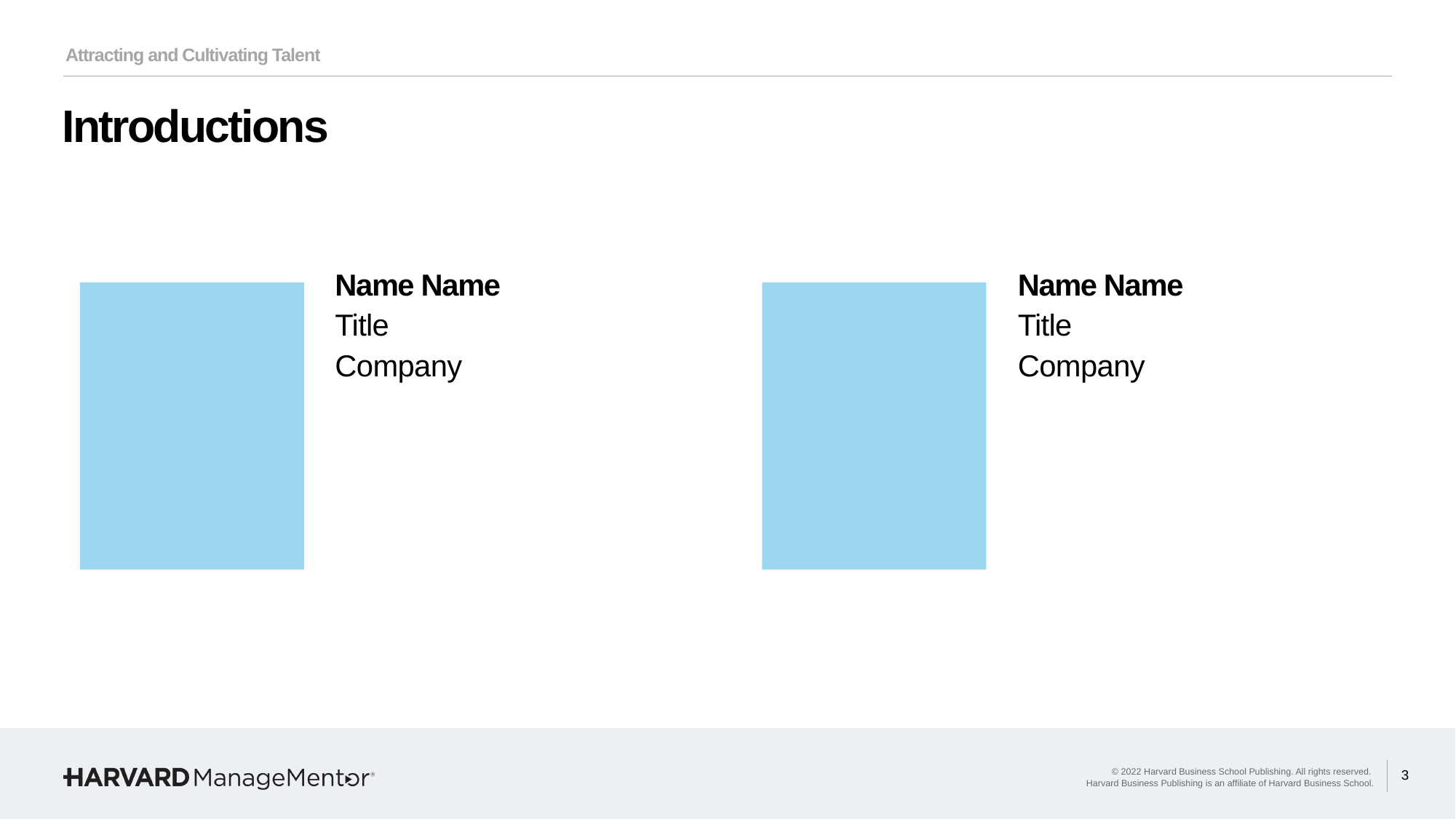

Attracting and Cultivating Talent
Introductions
Name Name
Title
Company
Name Name
Title
Company